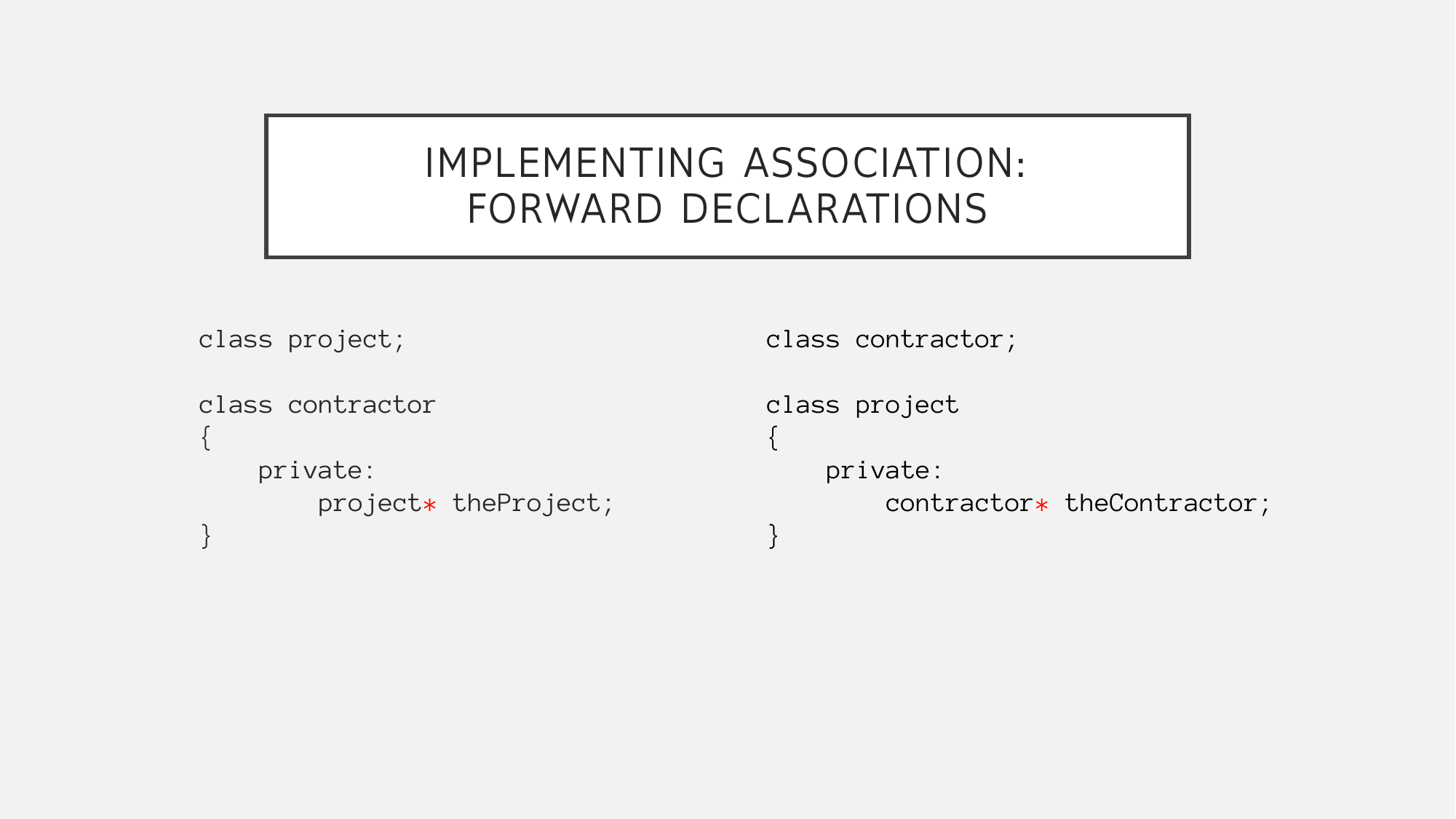

# Implementing Association: Forward Declarations
class project;

class contractor
{
    private:
        project* theProject;
}
class contractor;

class project
{
    private:
        contractor* theContractor;
}